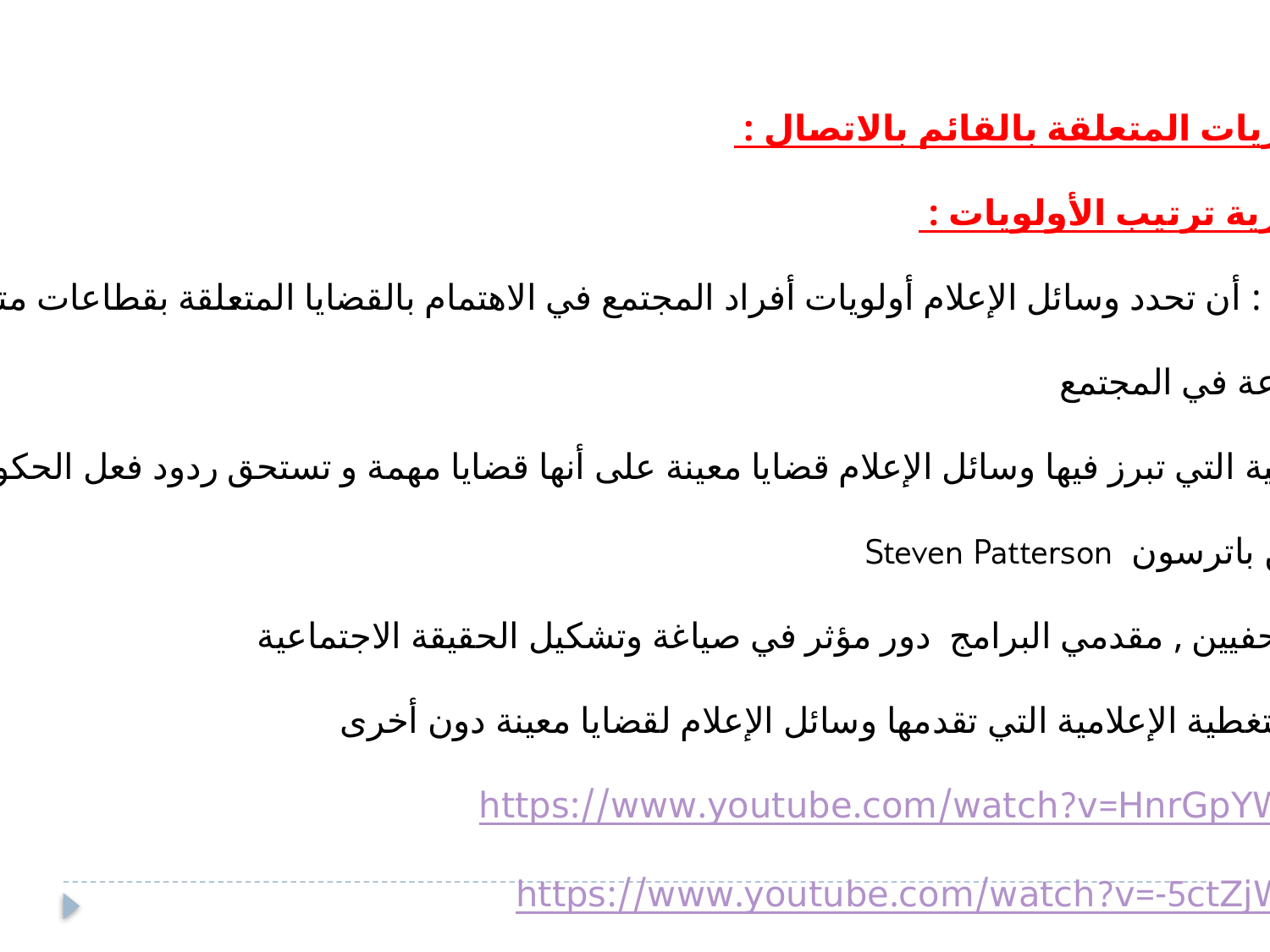

النظريات المتعلقة بالقائم بالاتصال :

1- نظرية ترتيب الأولويات :

تعريفها : أن تحدد وسائل الإعلام أولويات أفراد المجتمع في الاهتمام بالقضايا المتعلقة بقطاعات متعددة

 و متنوعة في المجتمع

” العملية التي تبرز فيها وسائل الإعلام قضايا معينة على أنها قضايا مهمة و تستحق ردود فعل الحكومة ”

ستيفن باترسون  Steven Patterson

 * الصحفيين , مقدمي البرامج  دور مؤثر في صياغة وتشكيل الحقيقة الاجتماعية

حجم التغطية الإعلامية التي تقدمها وسائل الإعلام لقضايا معينة دون أخرى

https://www.youtube.com/watch?v=HnrGpYWx8qk

https://www.youtube.com/watch?v=-5ctZjWyIKw